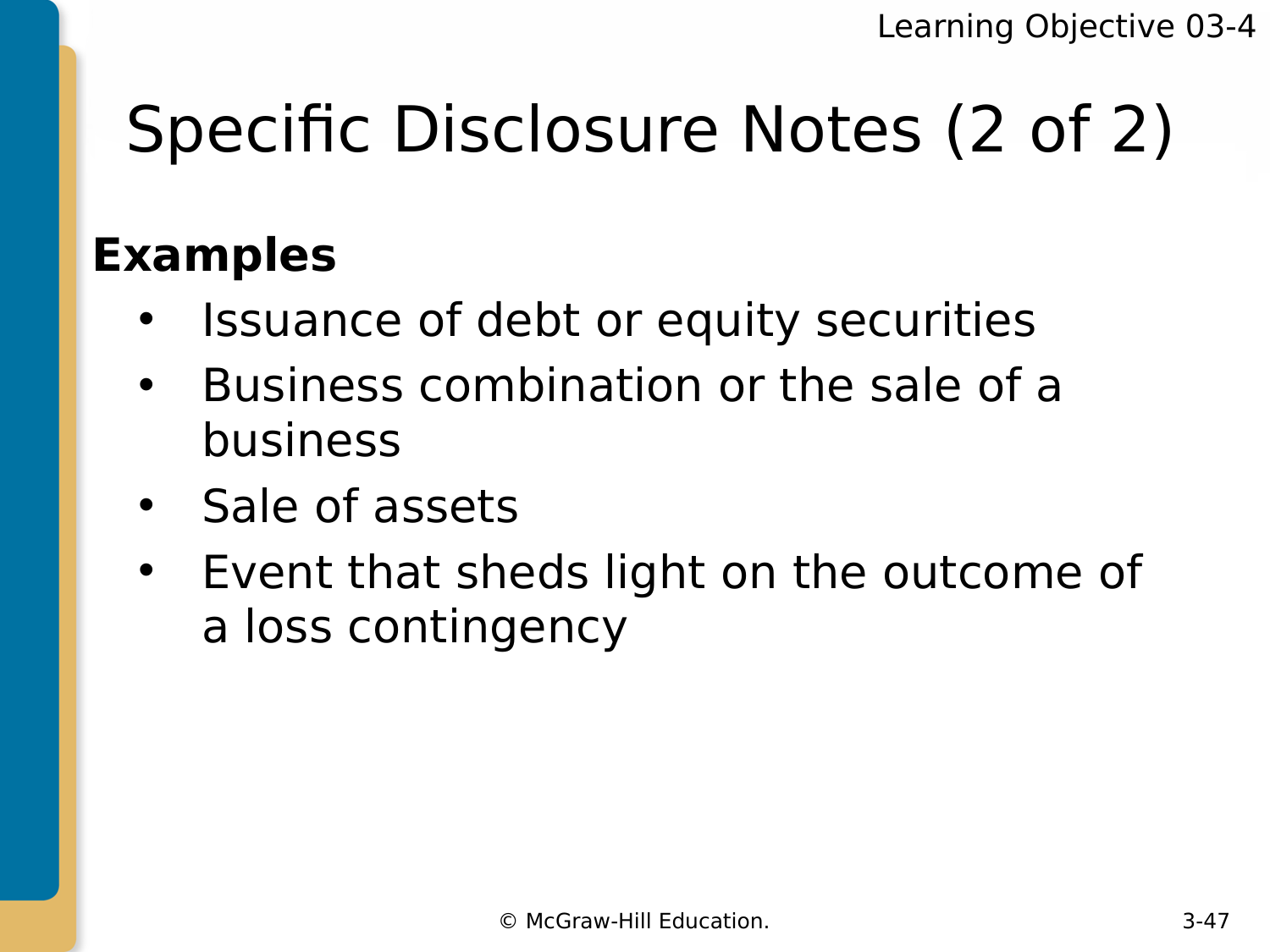

Learning Objective 03-4
# Specific Disclosure Notes (2 of 2)
Examples
Issuance of debt or equity securities
Business combination or the sale of a business
Sale of assets
Event that sheds light on the outcome of a loss contingency